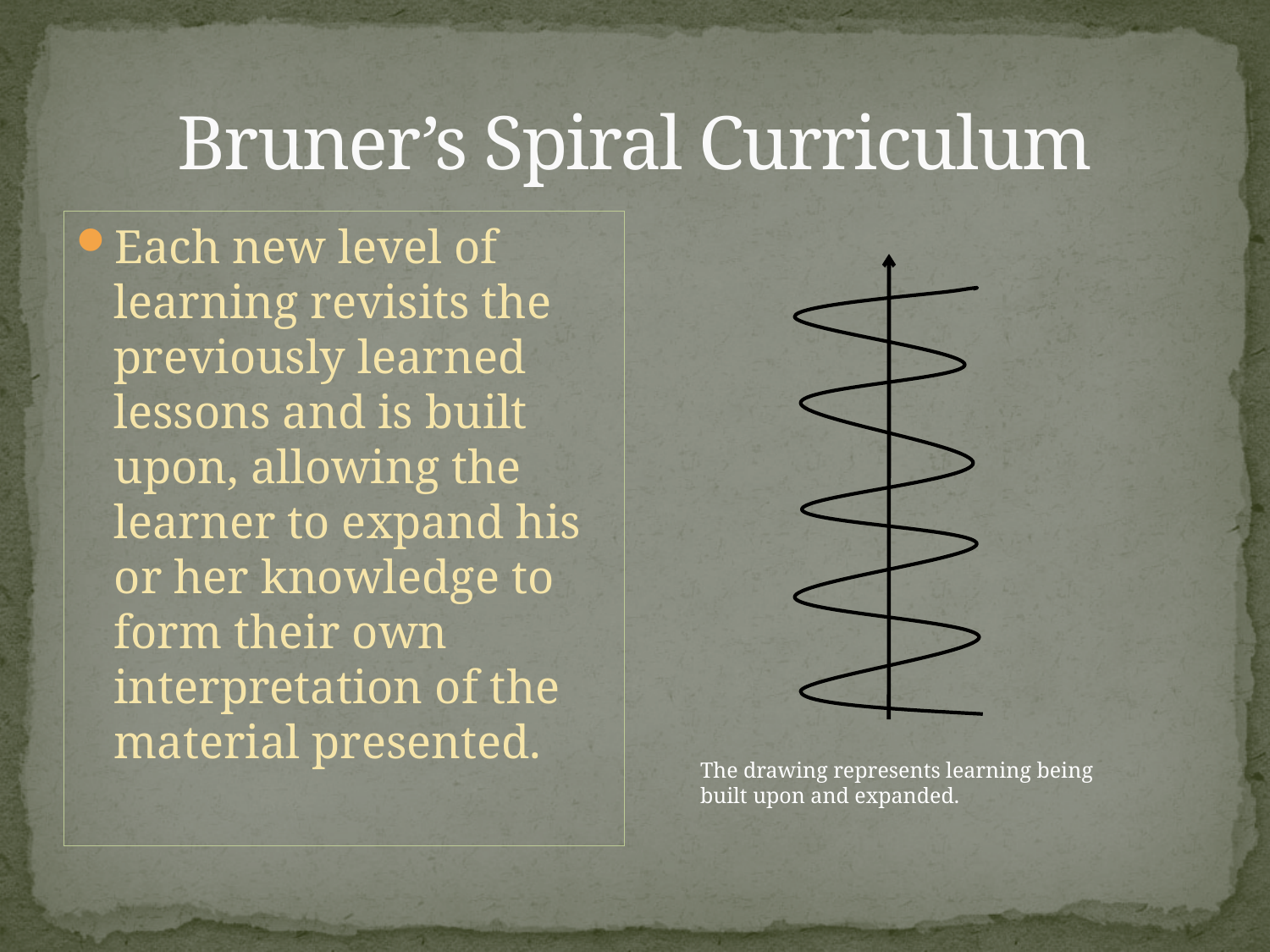

# Bruner’s Spiral Curriculum
Each new level of learning revisits the previously learned lessons and is built upon, allowing the learner to expand his or her knowledge to form their own interpretation of the material presented.

The drawing represents learning being built upon and expanded.